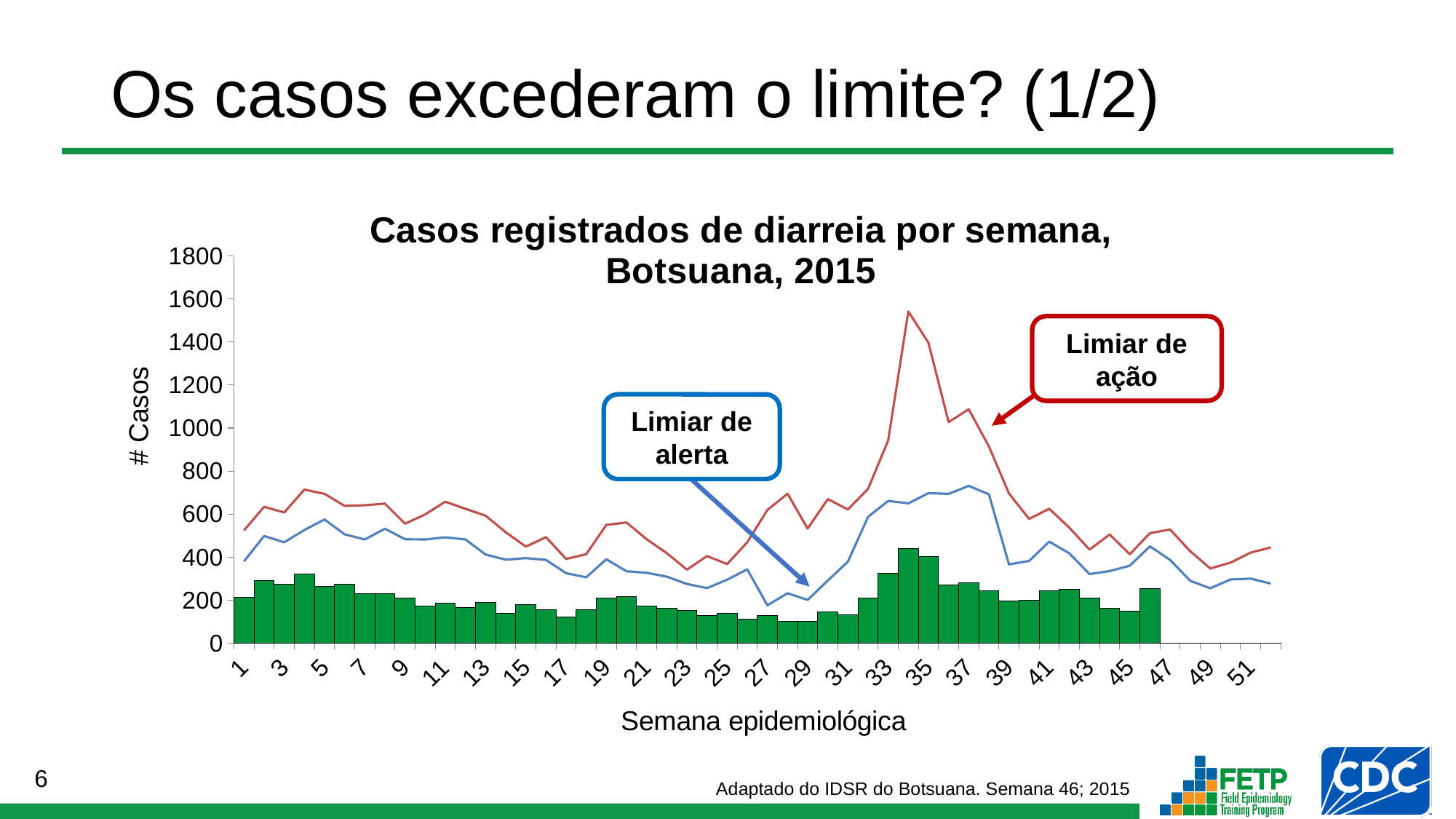

# Os casos excederam o limite? (1/2)

### Chart: Casos registrados de diarreia por semana,
Botsuana, 2015

| Category |  | Alerta | Ação |
|---|---|---|---|
Limiar de ação
Limiar de alerta
Adaptado do IDSR do Botsuana. Semana 46; 2015